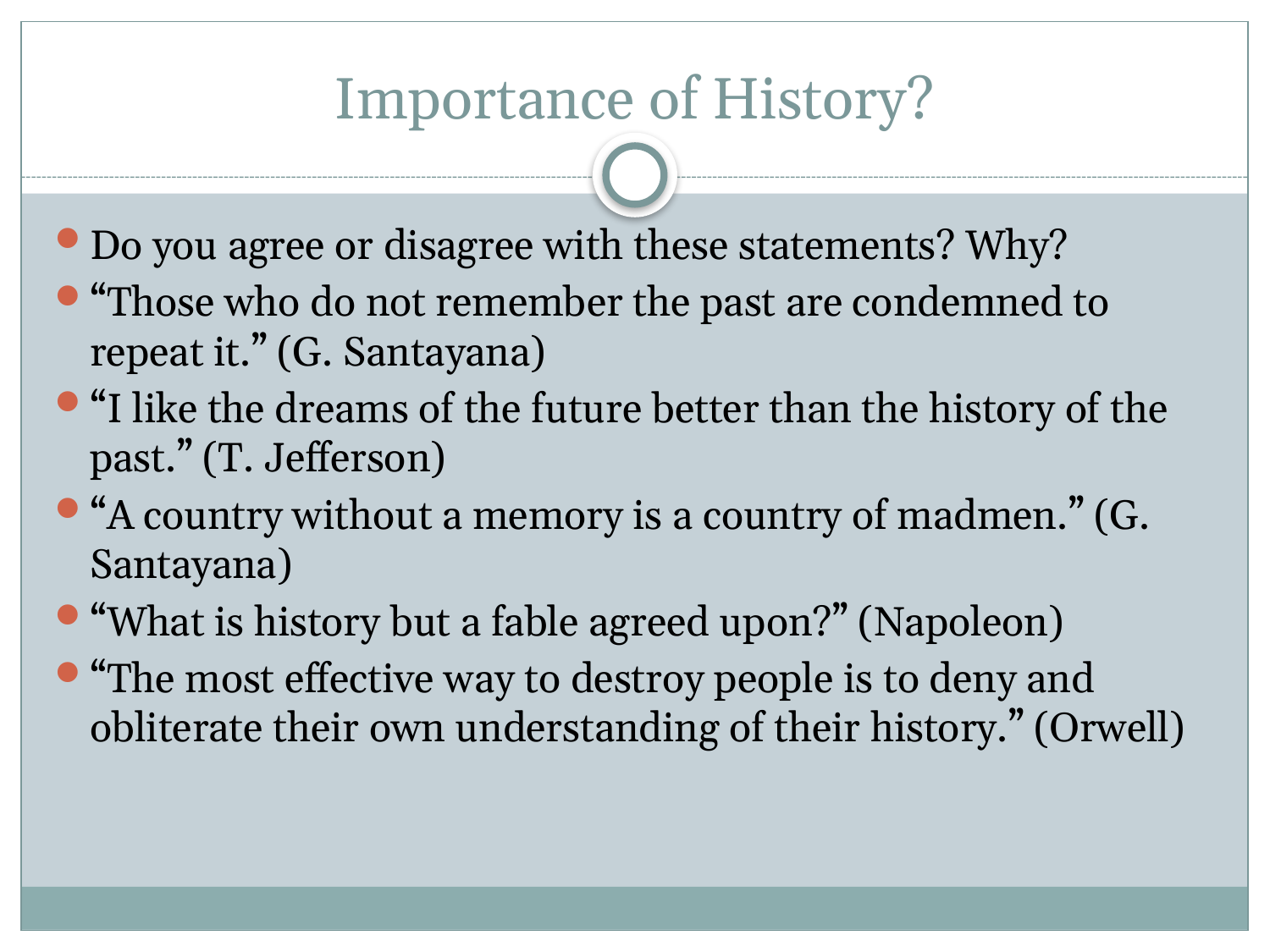

# Importance of History?
Do you agree or disagree with these statements? Why?
“Those who do not remember the past are condemned to repeat it.” (G. Santayana)
“I like the dreams of the future better than the history of the past.” (T. Jefferson)
“A country without a memory is a country of madmen.” (G. Santayana)
“What is history but a fable agreed upon?” (Napoleon)
“The most effective way to destroy people is to deny and obliterate their own understanding of their history.” (Orwell)